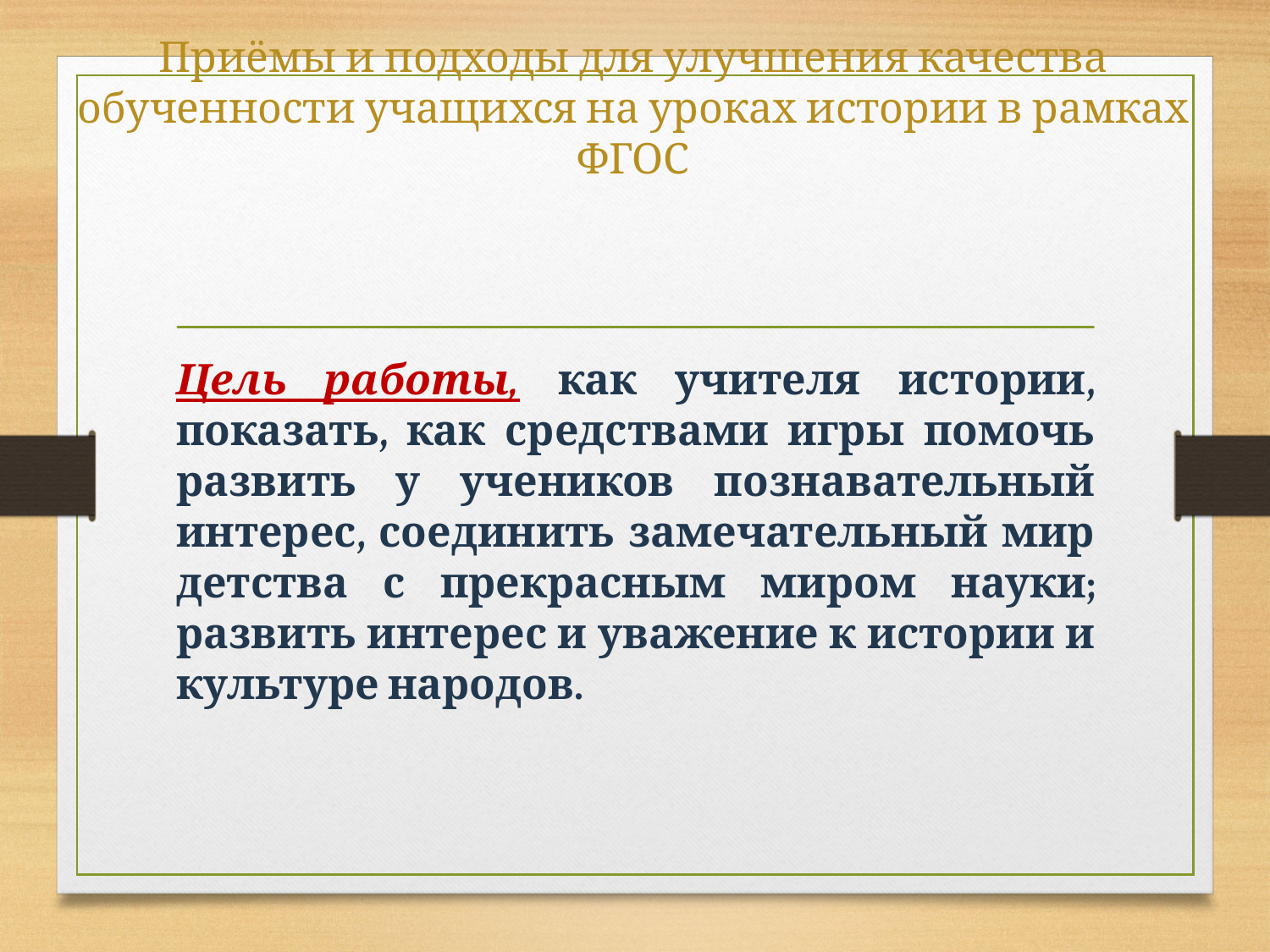

# Приёмы и подходы для улучшения качества обученности учащихся на уроках истории в рамках ФГОС
Цель работы, как учителя истории, показать, как средствами игры помочь развить у учеников познавательный интерес, соединить замечательный мир детства с прекрасным миром науки; развить интерес и уважение к истории и культуре народов.